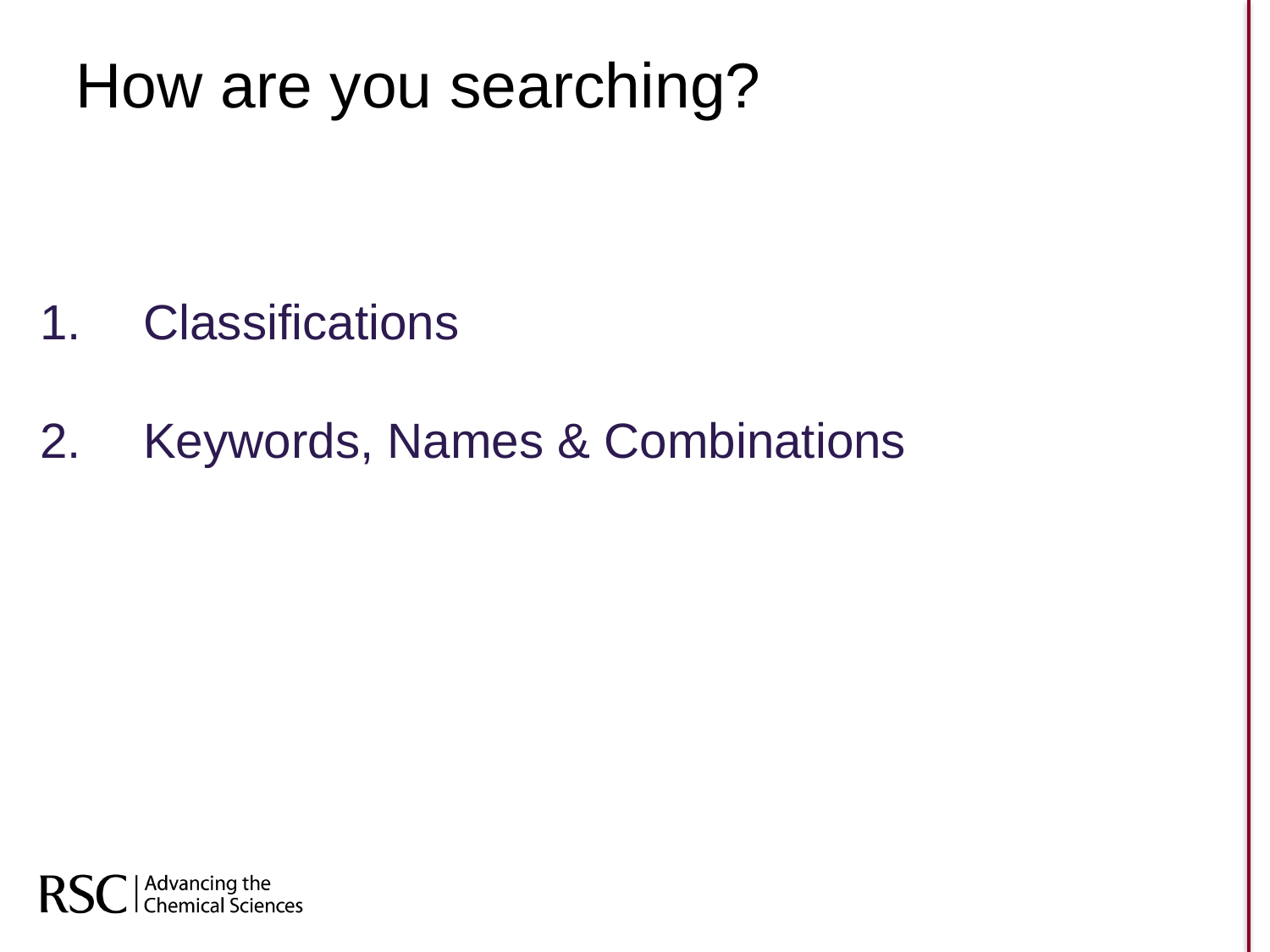

# How are you searching?
Classifications

Keywords, Names & Combinations